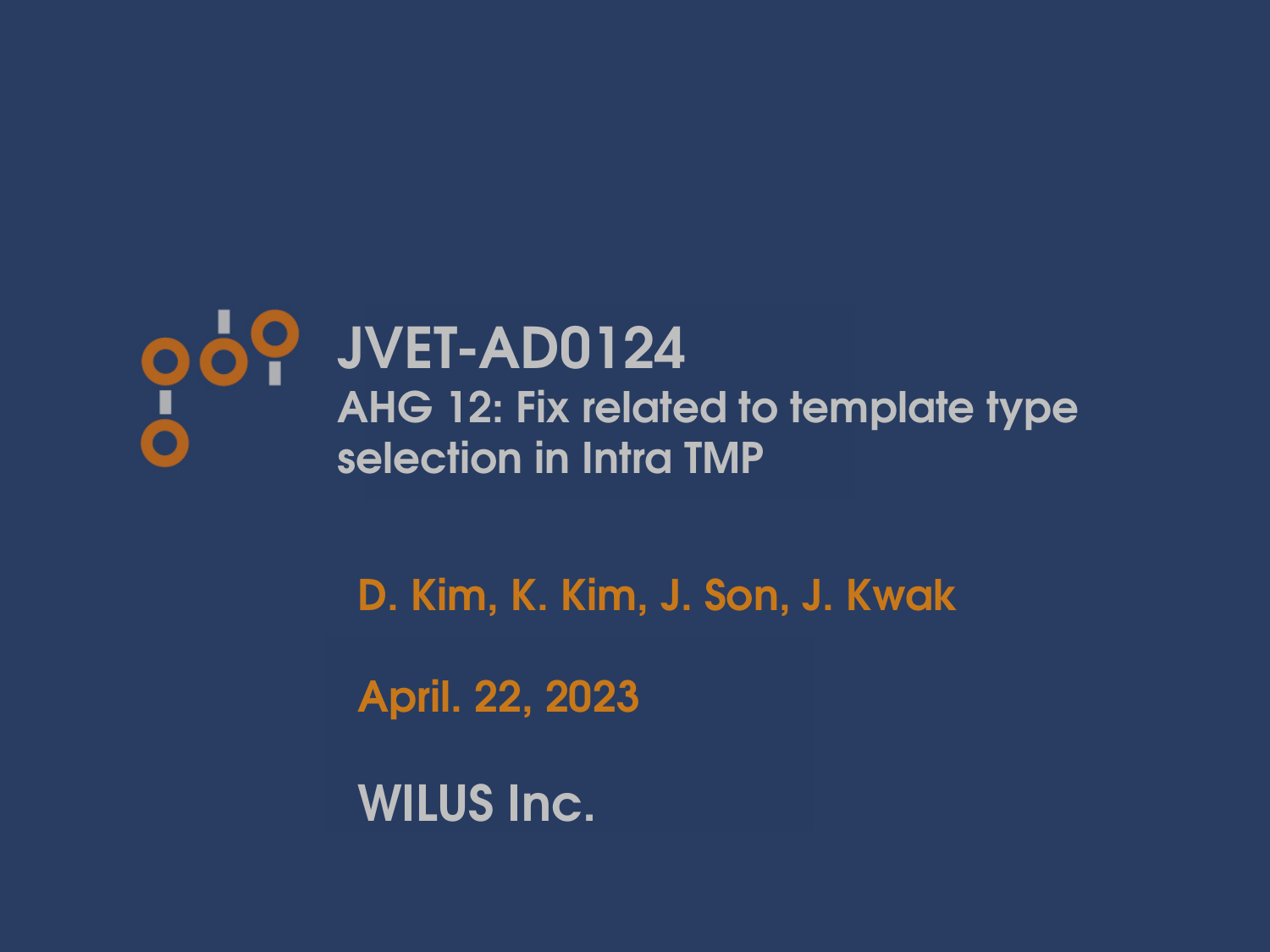

JVET-AD0124
AHG 12: Fix related to template type selection in Intra TMP
D. Kim, K. Kim, J. Son, J. Kwak

April. 22, 2023

WILUS Inc.